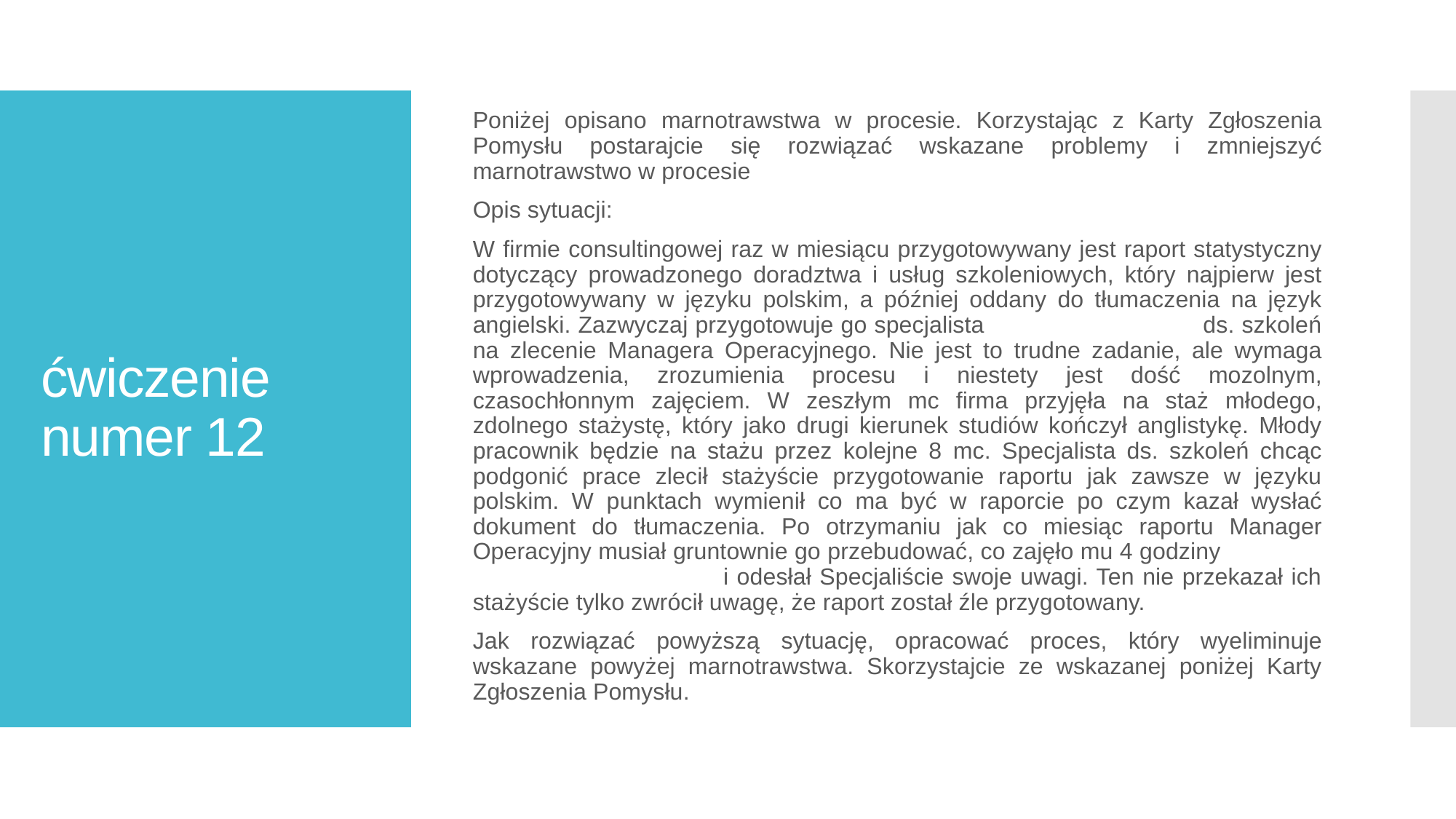

Poniżej opisano marnotrawstwa w procesie. Korzystając z Karty Zgłoszenia Pomysłu postarajcie się rozwiązać wskazane problemy i zmniejszyć marnotrawstwo w procesie
Opis sytuacji:
W firmie consultingowej raz w miesiącu przygotowywany jest raport statystyczny dotyczący prowadzonego doradztwa i usług szkoleniowych, który najpierw jest przygotowywany w języku polskim, a później oddany do tłumaczenia na język angielski. Zazwyczaj przygotowuje go specjalista                              ds. szkoleń na zlecenie Managera Operacyjnego. Nie jest to trudne zadanie, ale wymaga wprowadzenia, zrozumienia procesu i niestety jest dość mozolnym, czasochłonnym zajęciem. W zeszłym mc firma przyjęła na staż młodego, zdolnego stażystę, który jako drugi kierunek studiów kończył anglistykę. Młody pracownik będzie na stażu przez kolejne 8 mc. Specjalista ds. szkoleń chcąc podgonić prace zlecił stażyście przygotowanie raportu jak zawsze w języku polskim. W punktach wymienił co ma być w raporcie po czym kazał wysłać dokument do tłumaczenia. Po otrzymaniu jak co miesiąc raportu Manager Operacyjny musiał gruntownie go przebudować, co zajęło mu 4 godziny                                              i odesłał Specjaliście swoje uwagi. Ten nie przekazał ich stażyście tylko zwrócił uwagę, że raport został źle przygotowany.
Jak rozwiązać powyższą sytuację, opracować proces, który wyeliminuje wskazane powyżej marnotrawstwa. Skorzystajcie ze wskazanej poniżej Karty Zgłoszenia Pomysłu.

# ćwiczenie numer 12